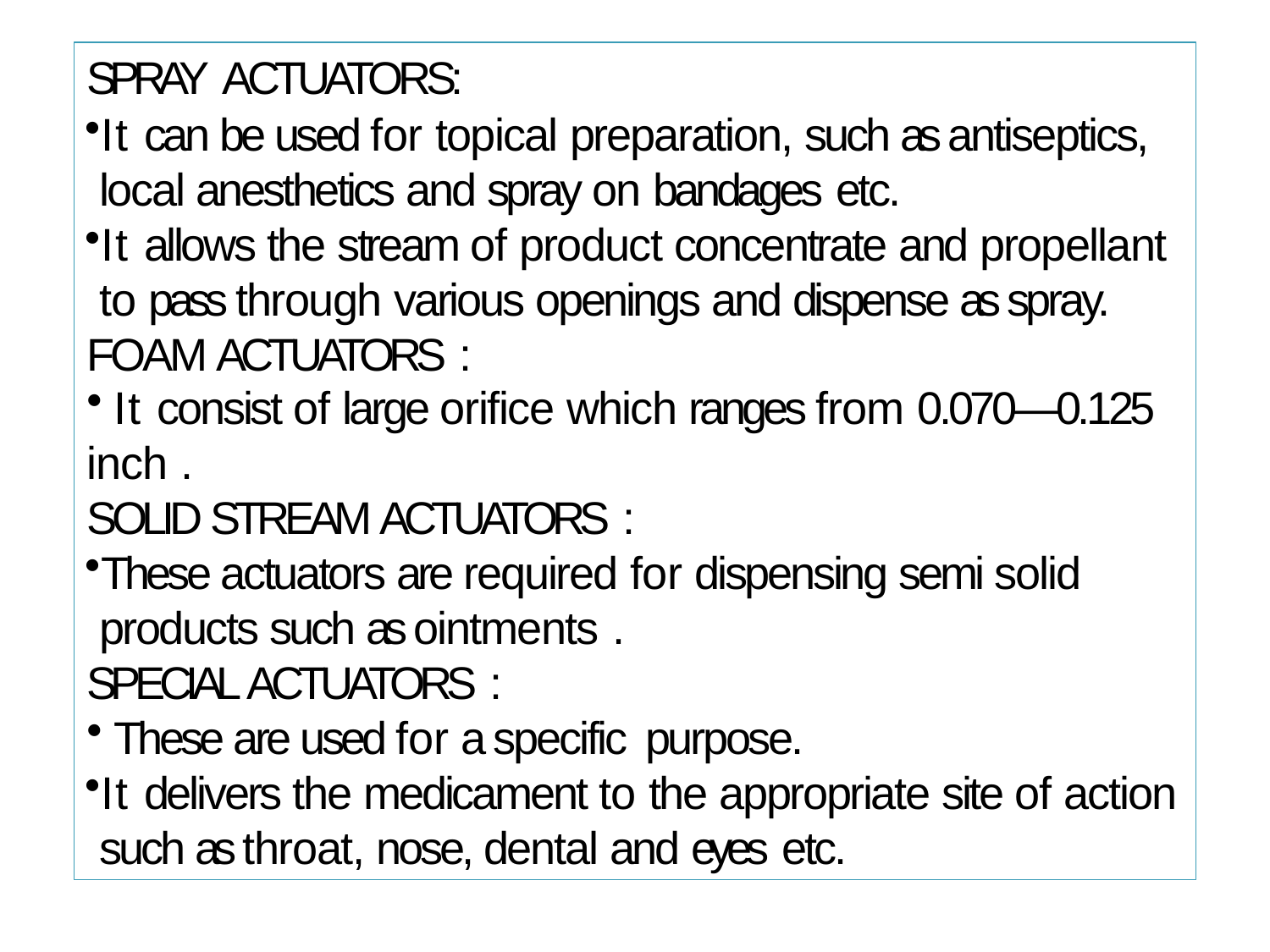

SPRAY ACTUATORS:
It can be used for topical preparation, such as antiseptics,  local anesthetics and spray on bandages etc.
It allows the stream of product concentrate and propellant  to pass through various openings and dispense as spray.  FOAM ACTUATORS :
It consist of large orifice which ranges from 0.070—0.125
inch .
SOLID STREAM ACTUATORS :
These actuators are required for dispensing semi solid  products such as ointments .
SPECIAL ACTUATORS :
These are used for a specific purpose.
It delivers the medicament to the appropriate site of action  such as throat, nose, dental and eyes etc.